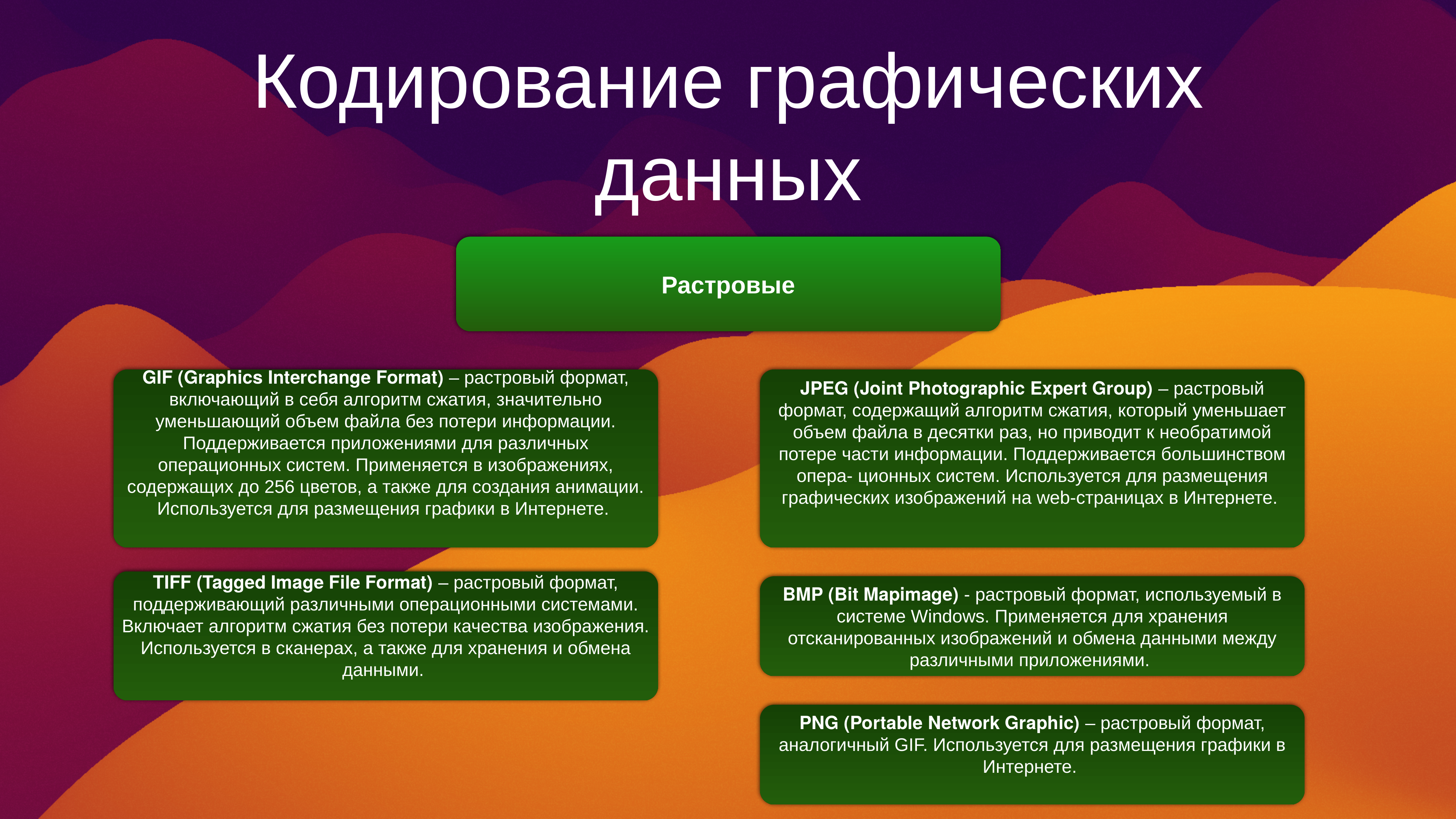

# Кодирование графических данных
Растровые
GIF (Graphics Interchange Format) – растровый формат, включающий в себя алгоритм сжатия, значительно уменьшающий объем файла без потери информации. Поддерживается приложениями для различных операционных систем. Применяется в изображениях, содержащих до 256 цветов, а также для создания анимации. Используется для размещения графики в Интернете.

JPEG (Joint Photographic Expert Group) – растровый формат, содержащий алгоритм сжатия, который уменьшает объем файла в десятки раз, но приводит к необратимой потере части информации. Поддерживается большинством опера- ционных систем. Используется для размещения графических изображений на web-страницах в Интернете.

TIFF (Tagged Image File Format) – растровый формат, поддерживающий различными операционными системами. Включает алгоритм сжатия без потери качества изображения. Используется в сканерах, а также для хранения и обмена данными.

BMP (Bit Mapimage) - растровый формат, используемый в системе Windows. Применяется для хранения отсканированных изображений и обмена данными между различными приложениями.
PNG (Portable Network Graphic) – растровый формат, аналогичный GIF. Используется для размещения графики в Интернете.